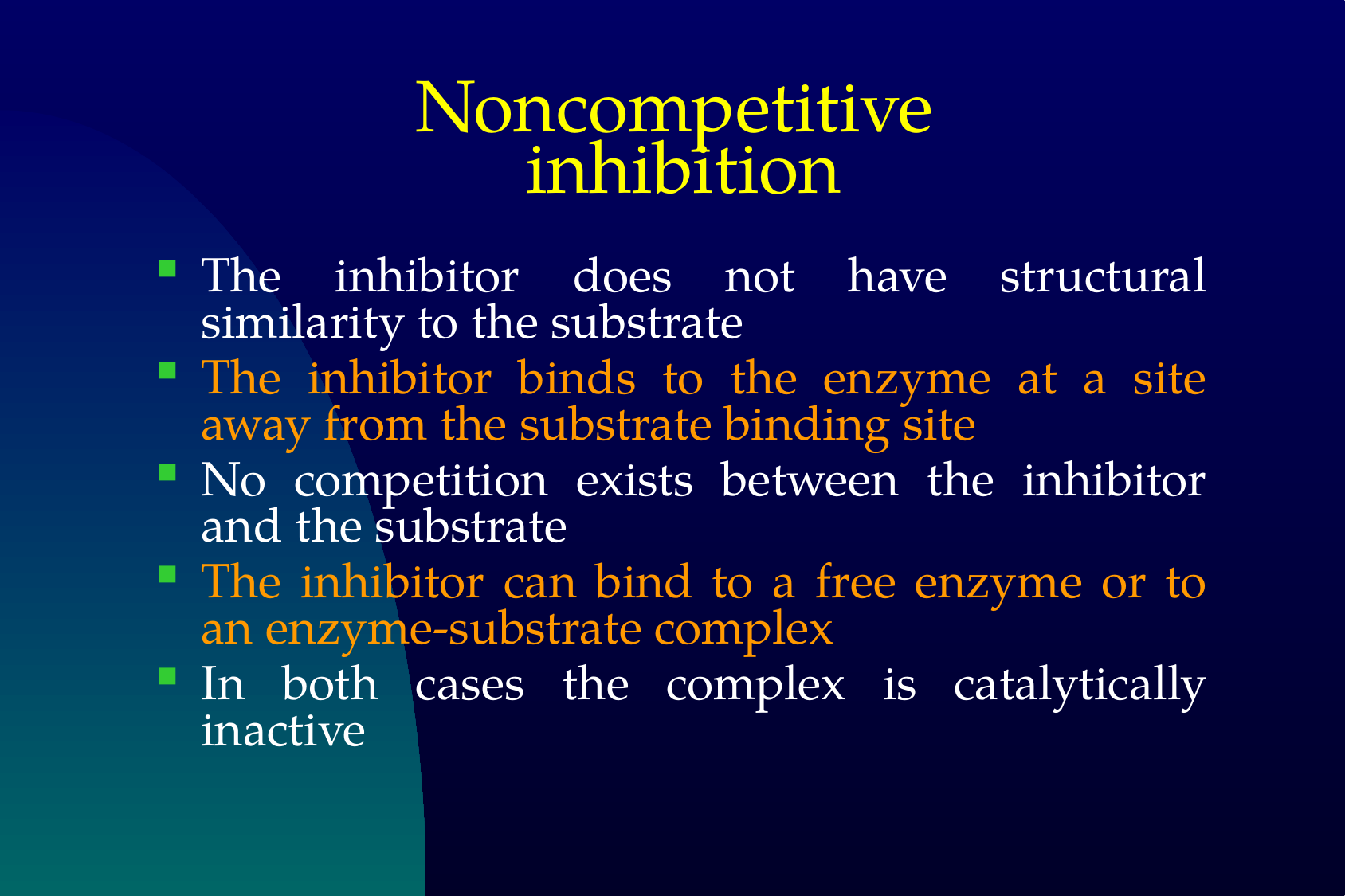

# Noncompetitive  inhibition
The inhibitor does not have structural similarity to the substrate
The inhibitor binds to the enzyme at a site away from the substrate binding site
No competition exists between the inhibitor and the substrate
The inhibitor can bind to a free enzyme or to an enzyme-substrate complex
In both cases the complex is catalytically inactive